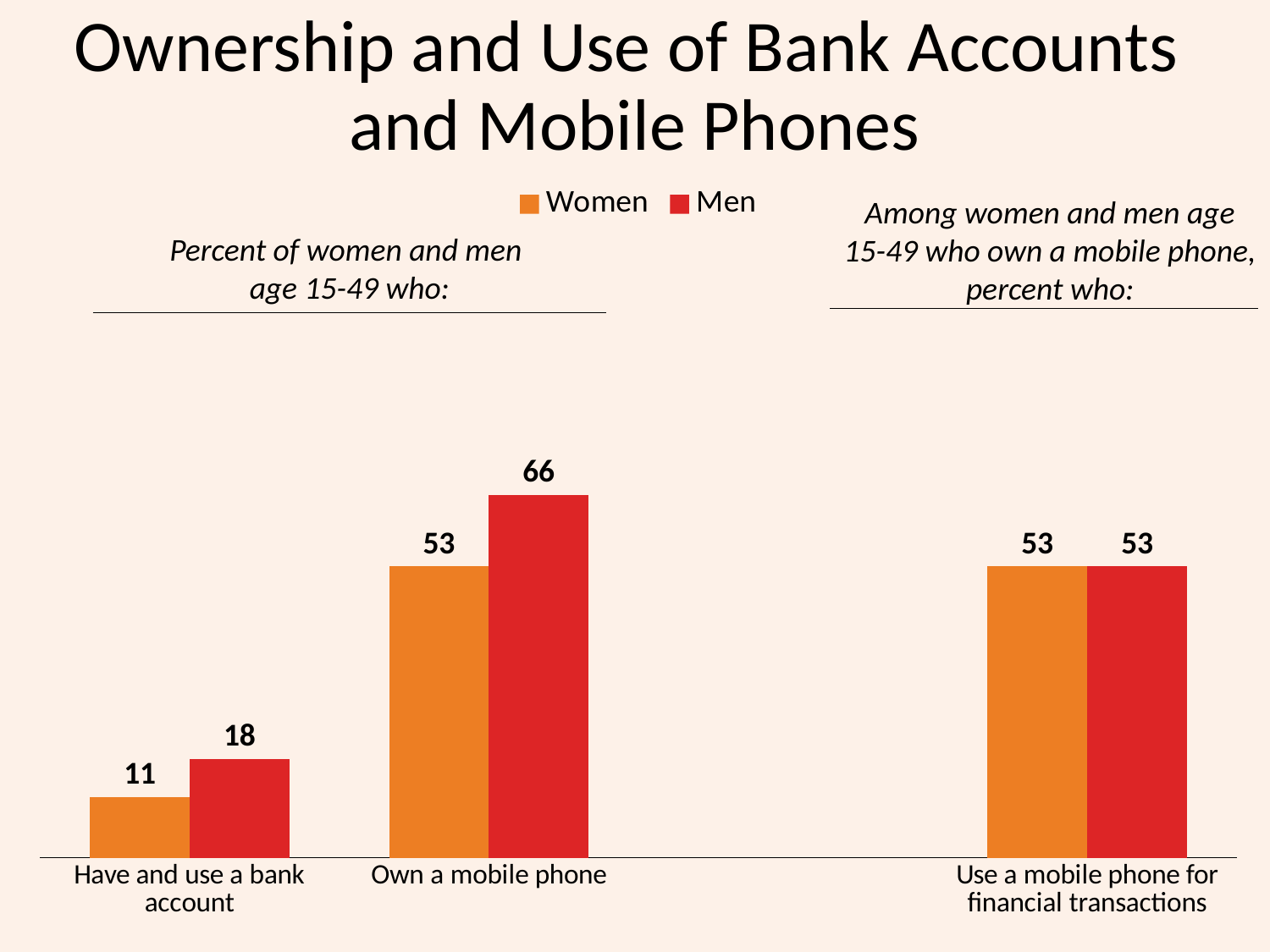

# Ownership and Use of Bank Accounts and Mobile Phones

### Chart

| Category | Women | Men |
|---|---|---|
| Have and use a bank account | 11.0 | 18.0 |
| Own a mobile phone | 53.0 | 66.0 |
|  | None | None |
| Use a mobile phone for financial transactions | 53.0 | 53.0 |
Among women and men age 15-49 who own a mobile phone, percent who:
Percent of women and men
age 15-49 who: